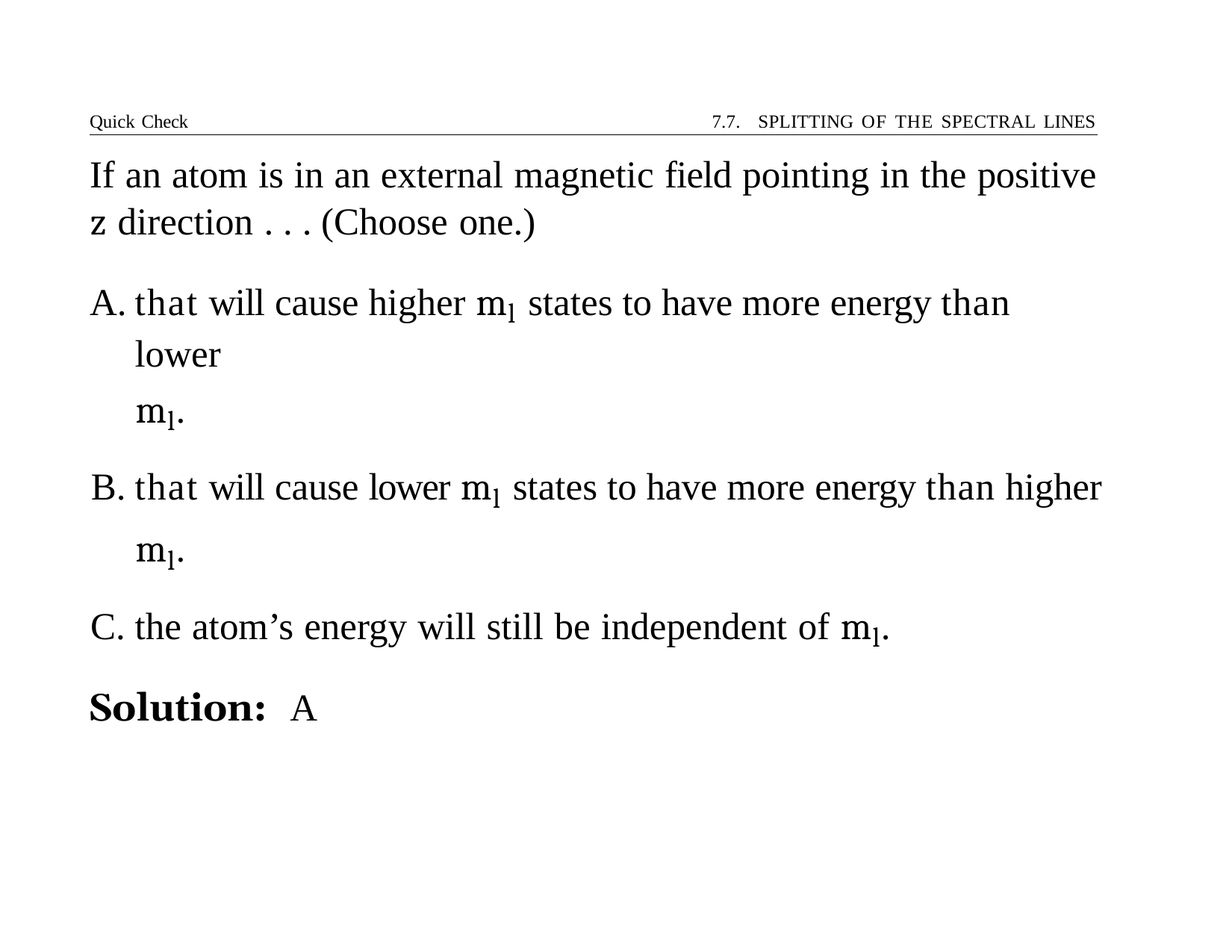

Quick Check	7.7.  SPLITTING OF THE SPECTRAL LINES

# If an atom is in an external magnetic field pointing in the positive
z direction . . . (Choose one.)
that will cause higher ml states to have more energy than lower
ml.
that will cause lower ml states to have more energy than higher
ml.
the atom’s energy will still be independent of ml.
Solution:	A